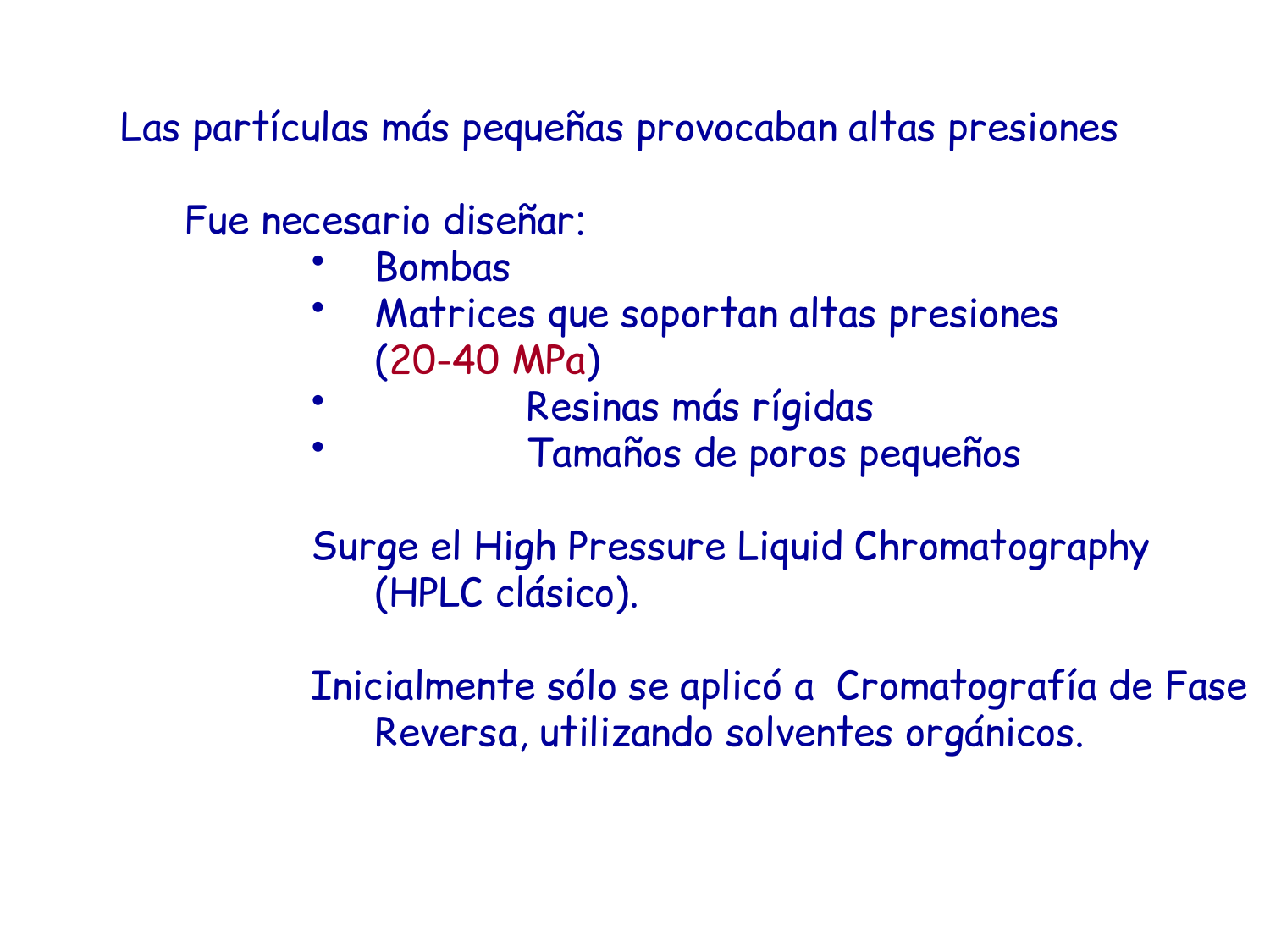

Las partículas más pequeñas provocaban altas presiones
Fue necesario diseñar:
Bombas
Matrices que soportan altas presiones
	(20-40 MPa)
             Resinas más rígidas
             Tamaños de poros pequeños

Surge el High Pressure Liquid Chromatography (HPLC clásico).

Inicialmente sólo se aplicó a  Cromatografía de Fase Reversa, utilizando solventes orgánicos.